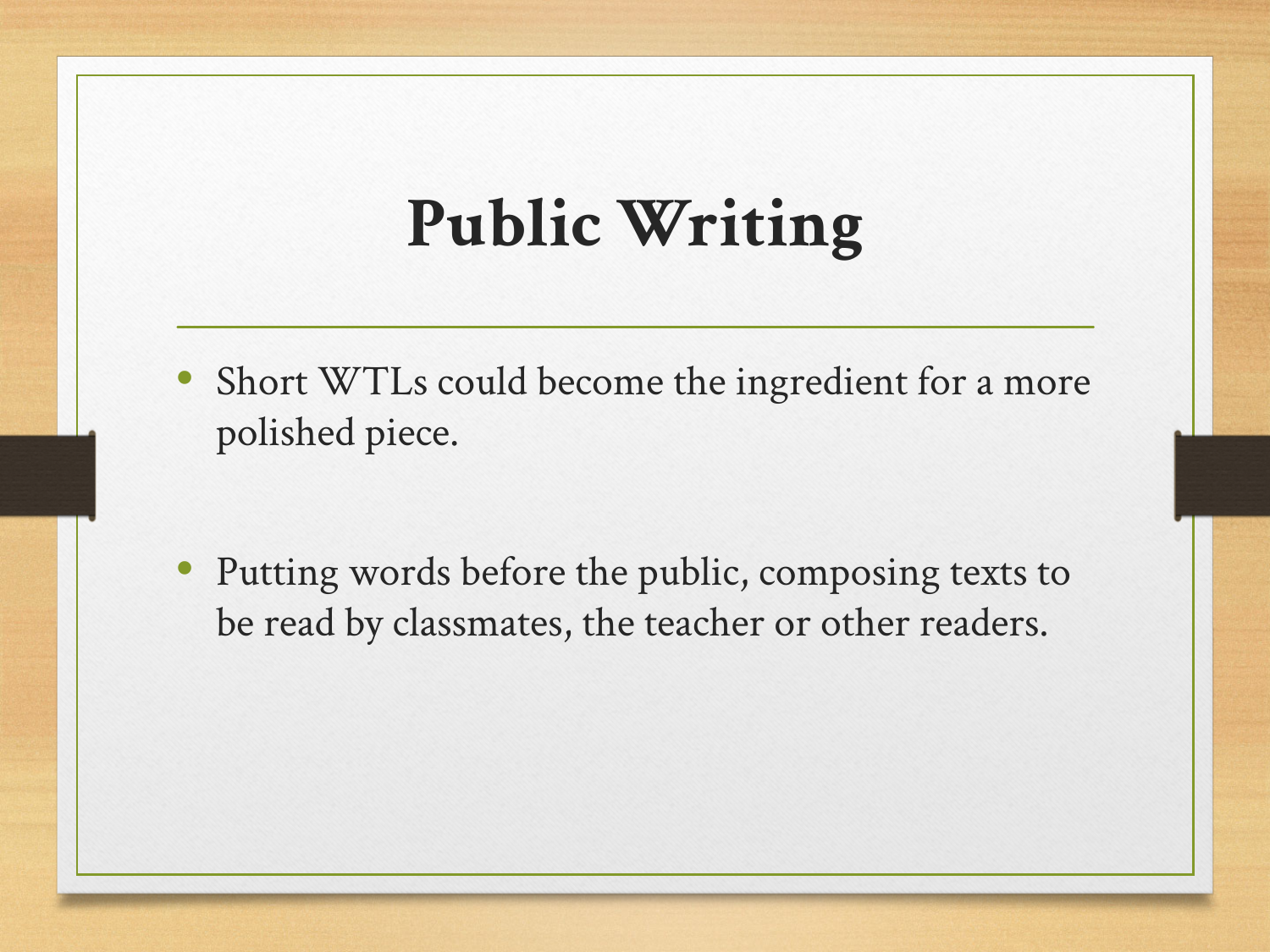

# Public Writing
Short WTLs could become the ingredient for a more polished piece.

Putting words before the public, composing texts to be read by classmates, the teacher or other readers.